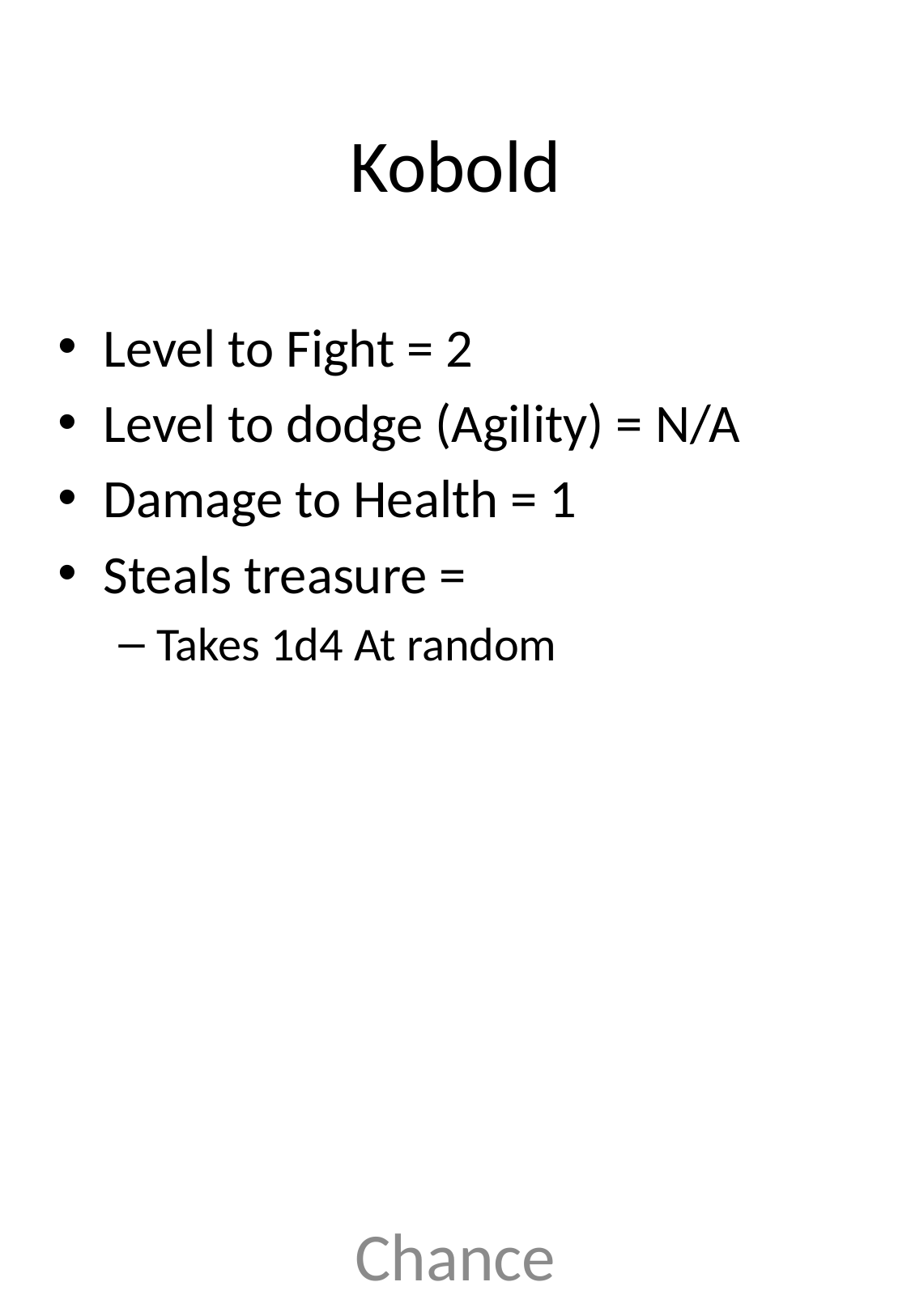

# Kobold
Level to Fight = 2
Level to dodge (Agility) = N/A
Damage to Health = 1
Steals treasure =
Takes 1d4 At random
Chance